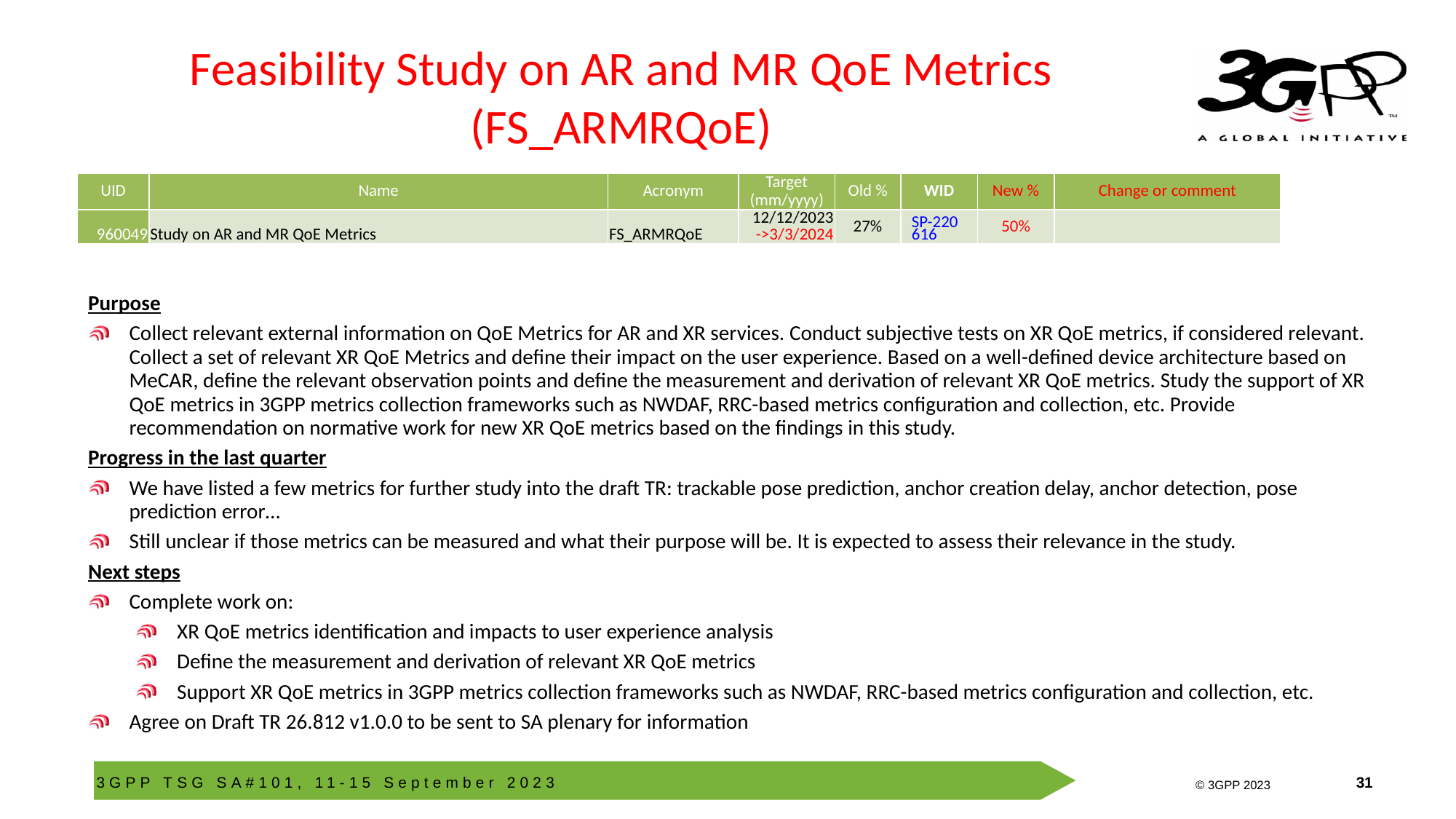

# Feasibility Study on AR and MR QoE Metrics (FS_ARMRQoE)
| UID | Name | Acronym | Target (mm/yyyy) | Old % | WID | New % | Change or comment |
| --- | --- | --- | --- | --- | --- | --- | --- |
| 960049 | Study on AR and MR QoE Metrics | FS\_ARMRQoE | 12/12/2023 ->3/3/2024 | 27% | SP-220616 | 50% |  |
Purpose
Collect relevant external information on QoE Metrics for AR and XR services. Conduct subjective tests on XR QoE metrics, if considered relevant. Collect a set of relevant XR QoE Metrics and define their impact on the user experience. Based on a well-defined device architecture based on MeCAR, define the relevant observation points and define the measurement and derivation of relevant XR QoE metrics. Study the support of XR QoE metrics in 3GPP metrics collection frameworks such as NWDAF, RRC-based metrics configuration and collection, etc. Provide recommendation on normative work for new XR QoE metrics based on the findings in this study.
Progress in the last quarter
We have listed a few metrics for further study into the draft TR: trackable pose prediction, anchor creation delay, anchor detection, pose prediction error…
Still unclear if those metrics can be measured and what their purpose will be. It is expected to assess their relevance in the study.
Next steps
Complete work on:
XR QoE metrics identification and impacts to user experience analysis
Define the measurement and derivation of relevant XR QoE metrics
Support XR QoE metrics in 3GPP metrics collection frameworks such as NWDAF, RRC-based metrics configuration and collection, etc.
Agree on Draft TR 26.812 v1.0.0 to be sent to SA plenary for information